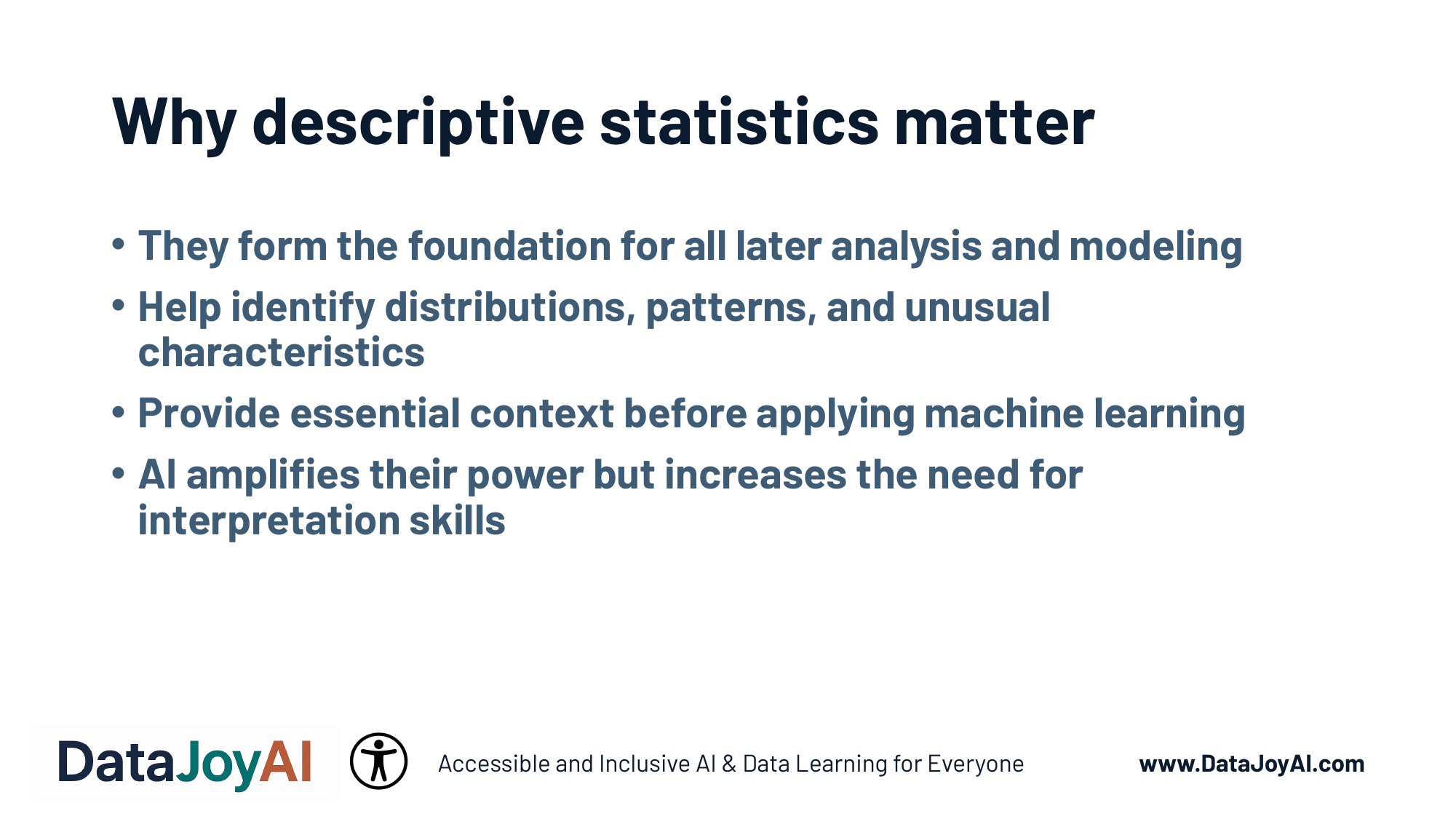

# Why descriptive statistics matter
They form the foundation for all later analysis and modeling
Help identify distributions, patterns, and unusual characteristics
Provide essential context before applying machine learning
AI amplifies their power but increases the need for interpretation skills